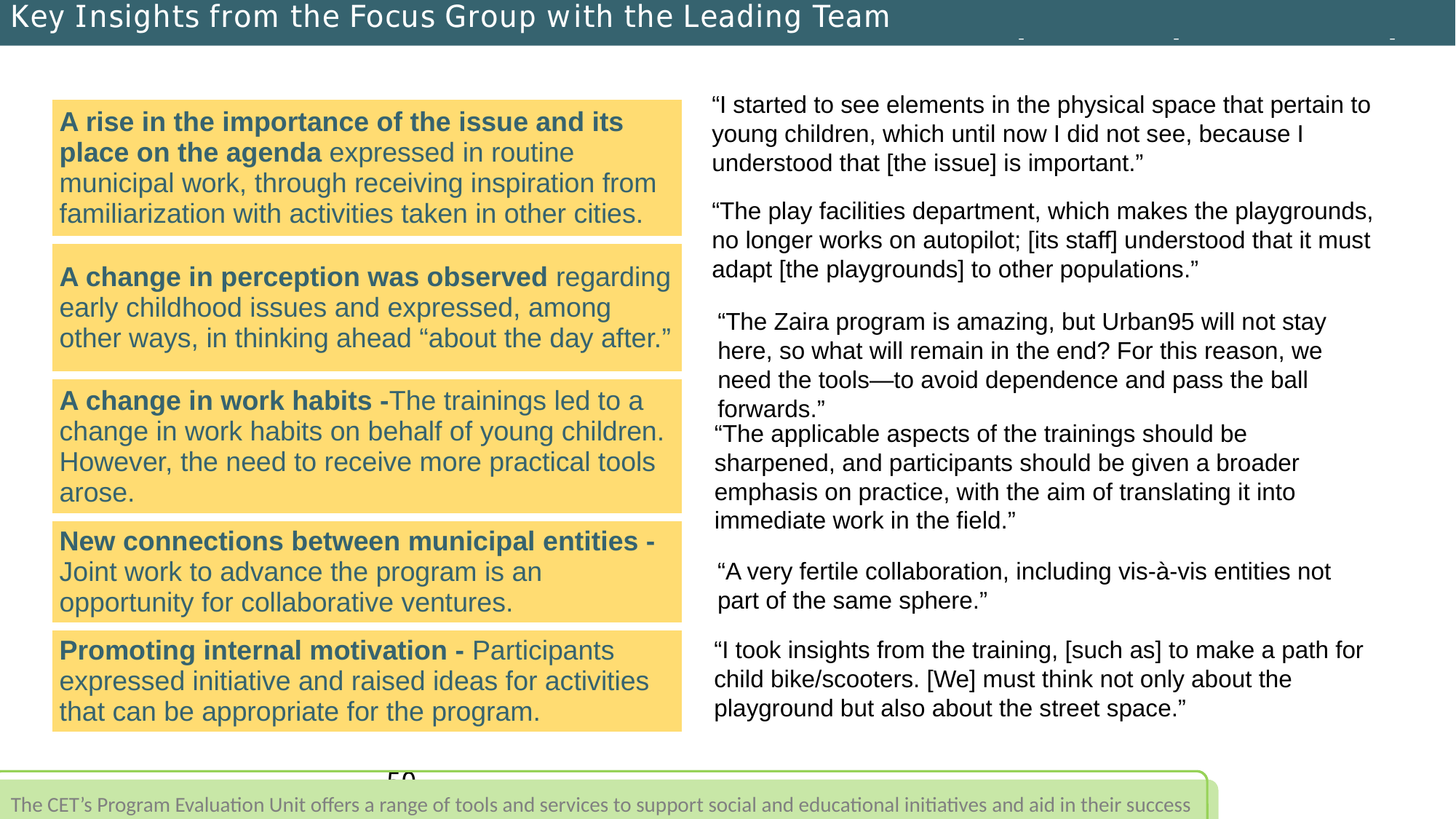

עיקרי תובנות מקבוצת מיקוד עם צוות מוביל
Key Insights from the Focus Group with the Leading Team
“I started to see elements in the physical space that pertain to young children, which until now I did not see, because I understood that [the issue] is important.”
| A rise in the importance of the issue and its place on the agenda expressed in routine municipal work, through receiving inspiration from familiarization with activities taken in other cities. |
| --- |
| A change in perception was observed regarding early childhood issues and expressed, among other ways, in thinking ahead “about the day after.” |
| A change in work habits -The trainings led to a change in work habits on behalf of young children. However, the need to receive more practical tools arose. |
| New connections between municipal entities -Joint work to advance the program is an opportunity for collaborative ventures. |
| Promoting internal motivation - Participants expressed initiative and raised ideas for activities that can be appropriate for the program. |
“The play facilities department, which makes the playgrounds, no longer works on autopilot; [its staff] understood that it must adapt [the playgrounds] to other populations.”
“The Zaira program is amazing, but Urban95 will not stay here, so what will remain in the end? For this reason, we need the tools—to avoid dependence and pass the ball forwards.”
“The applicable aspects of the trainings should be sharpened, and participants should be given a broader emphasis on practice, with the aim of translating it into immediate work in the field.”
“A very fertile collaboration, including vis-à-vis entities not part of the same sphere.”
“I took insights from the training, [such as] to make a path for child bike/scooters. [We] must think not only about the playground but also about the street space.”